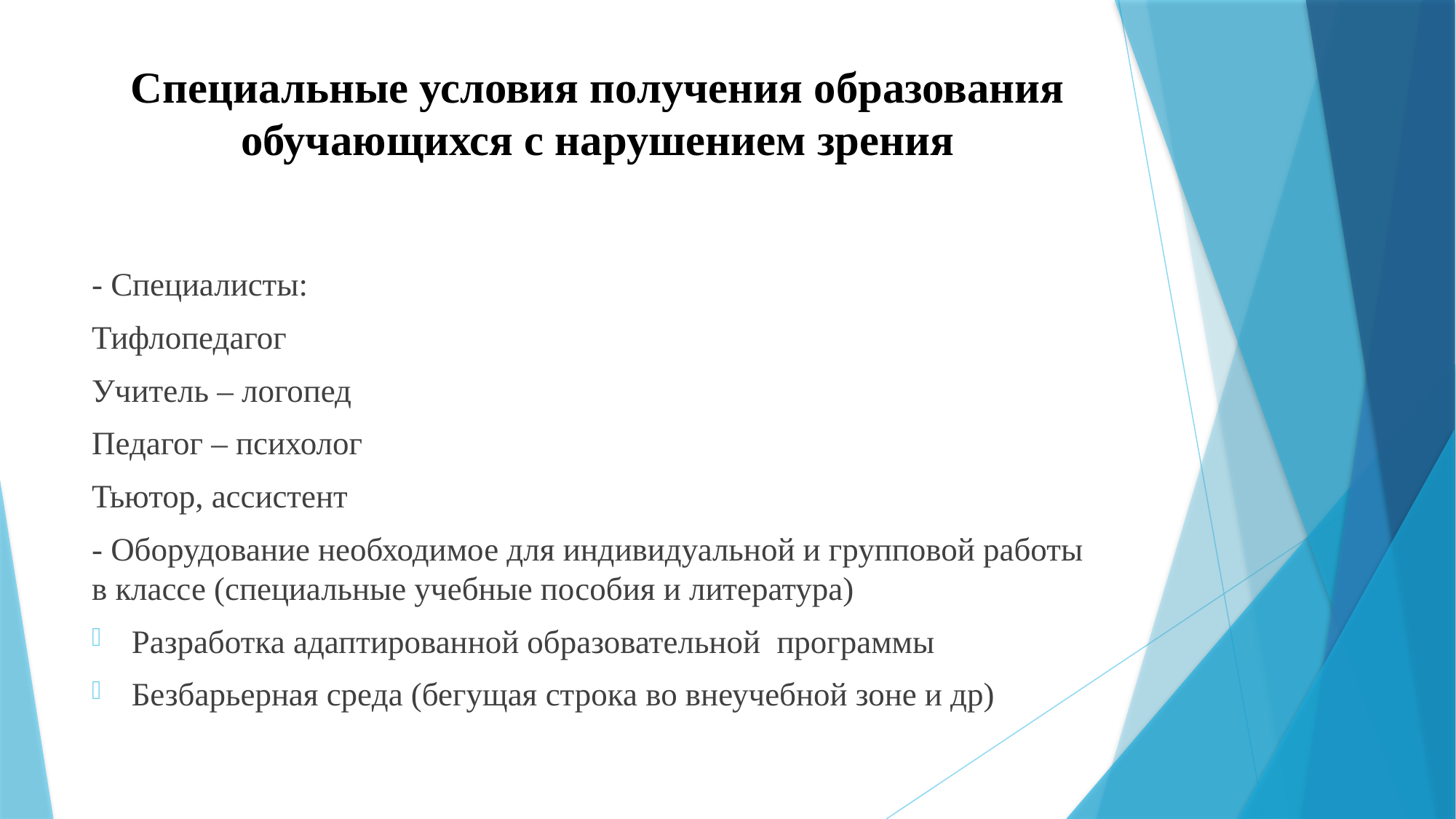

# Специальные условия получения образования обучающихся с нарушением зрения
- Специалисты:
Тифлопедагог
Учитель – логопед
Педагог – психолог
Тьютор, ассистент
- Оборудование необходимое для индивидуальной и групповой работы в классе (специальные учебные пособия и литература)
Разработка адаптированной образовательной  программы
Безбарьерная среда (бегущая строка во внеучебной зоне и др)